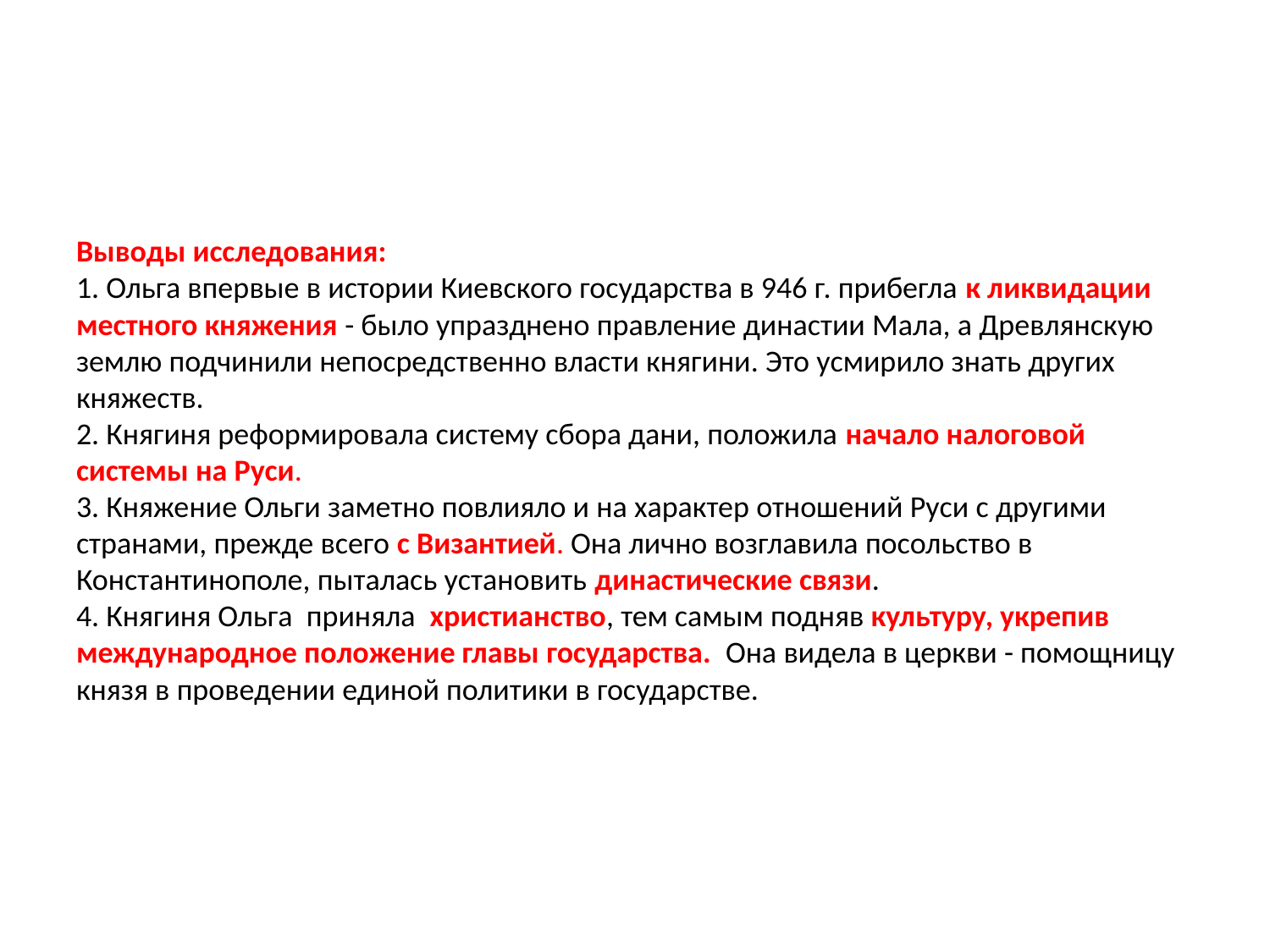

# Выводы исследования: 1. Ольга впервые в истории Киевского государства в 946 г. прибегла к ликвидации местного княжения - было упразднено правление династии Мала, а Древлянскую землю подчинили непосредственно власти княгини. Это усмирило знать других княжеств. 2. Княгиня реформировала систему сбора дани, положила начало налоговой системы на Руси. 3. Княжение Ольги заметно повлияло и на характер отношений Руси с другими странами, прежде всего с Византией. Она лично возглавила посольство в Константинополе, пыталась установить династические связи. 4. Княгиня Ольга  приняла  христианство, тем самым подняв культуру, укрепив международное положение главы государства.  Она видела в церкви - помощницу князя в проведении единой политики в государстве.